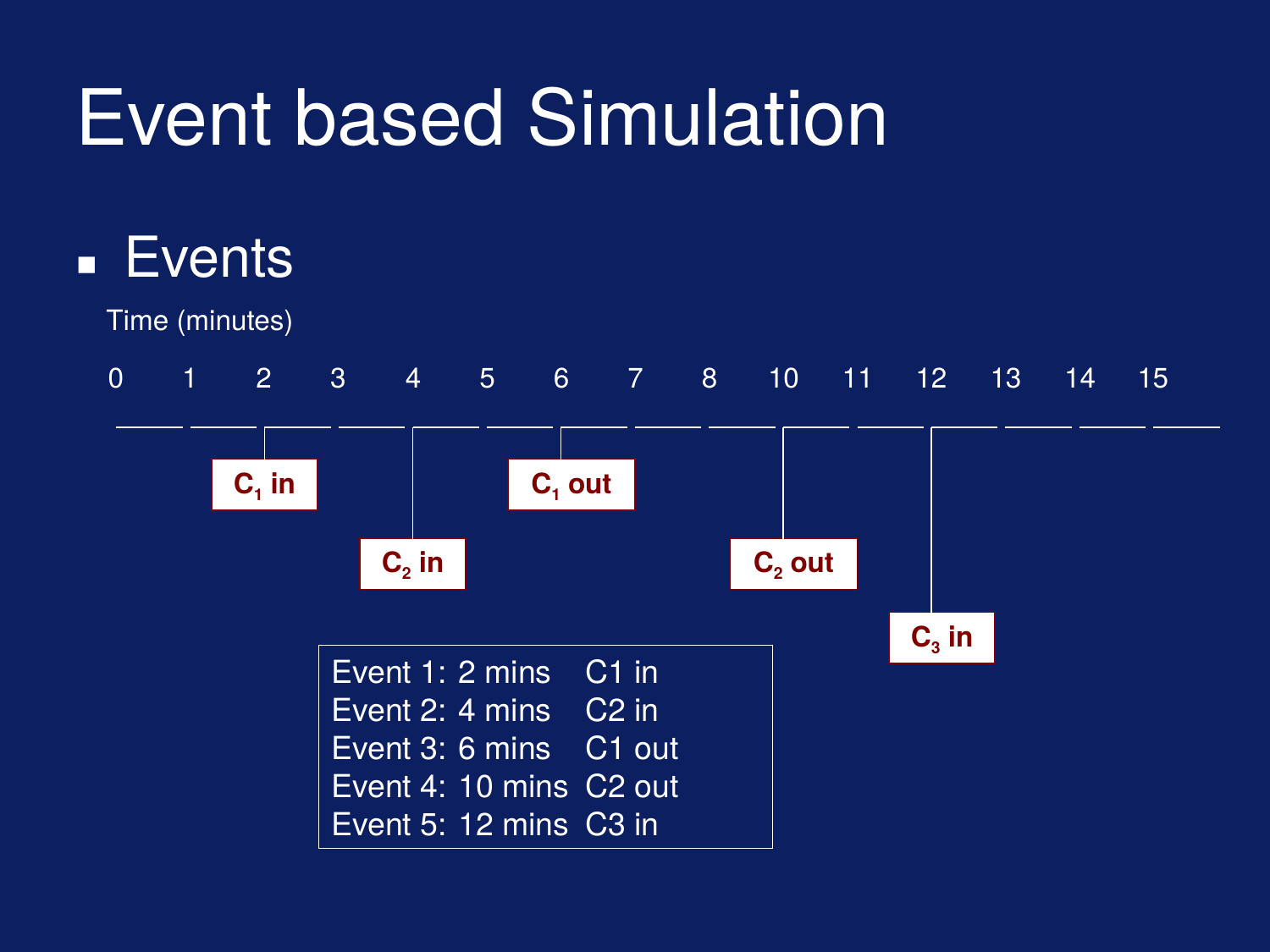

# Event based Simulation
Events
Time (minutes)
0
1
2
3
4
5
6
7
8
10
11
12
13
14
15
C1 in
C1 out
C2 in
C2 out
C3 in
Event 1: 	2 mins	C1 in
Event 2:	4 mins	C2 in
Event 3:	6 mins	C1 out
Event 4:	10 mins	C2 out
Event 5:	12 mins	C3 in